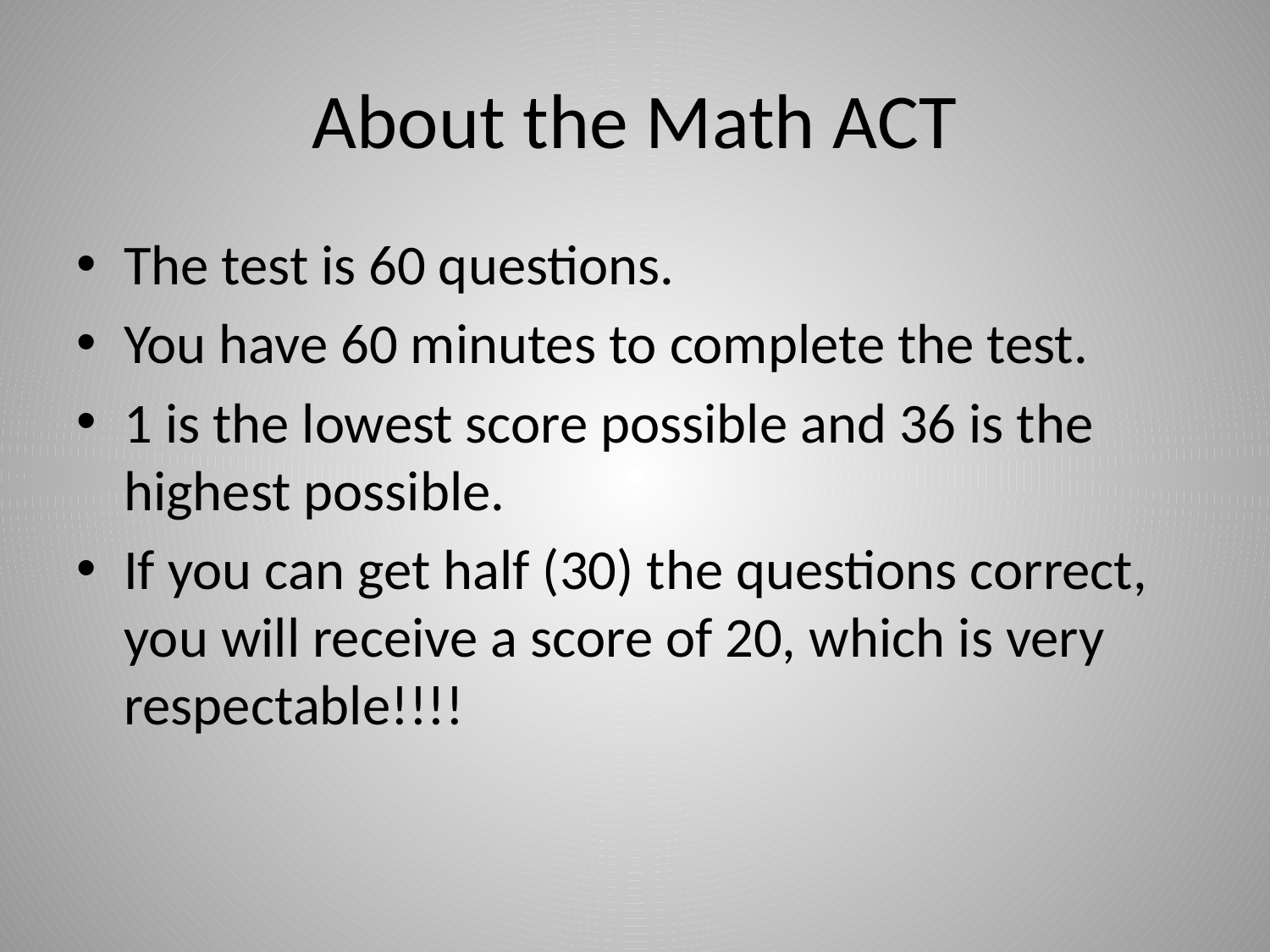

# About the Math ACT
The test is 60 questions.
You have 60 minutes to complete the test.
1 is the lowest score possible and 36 is the highest possible.
If you can get half (30) the questions correct, you will receive a score of 20, which is very respectable!!!!